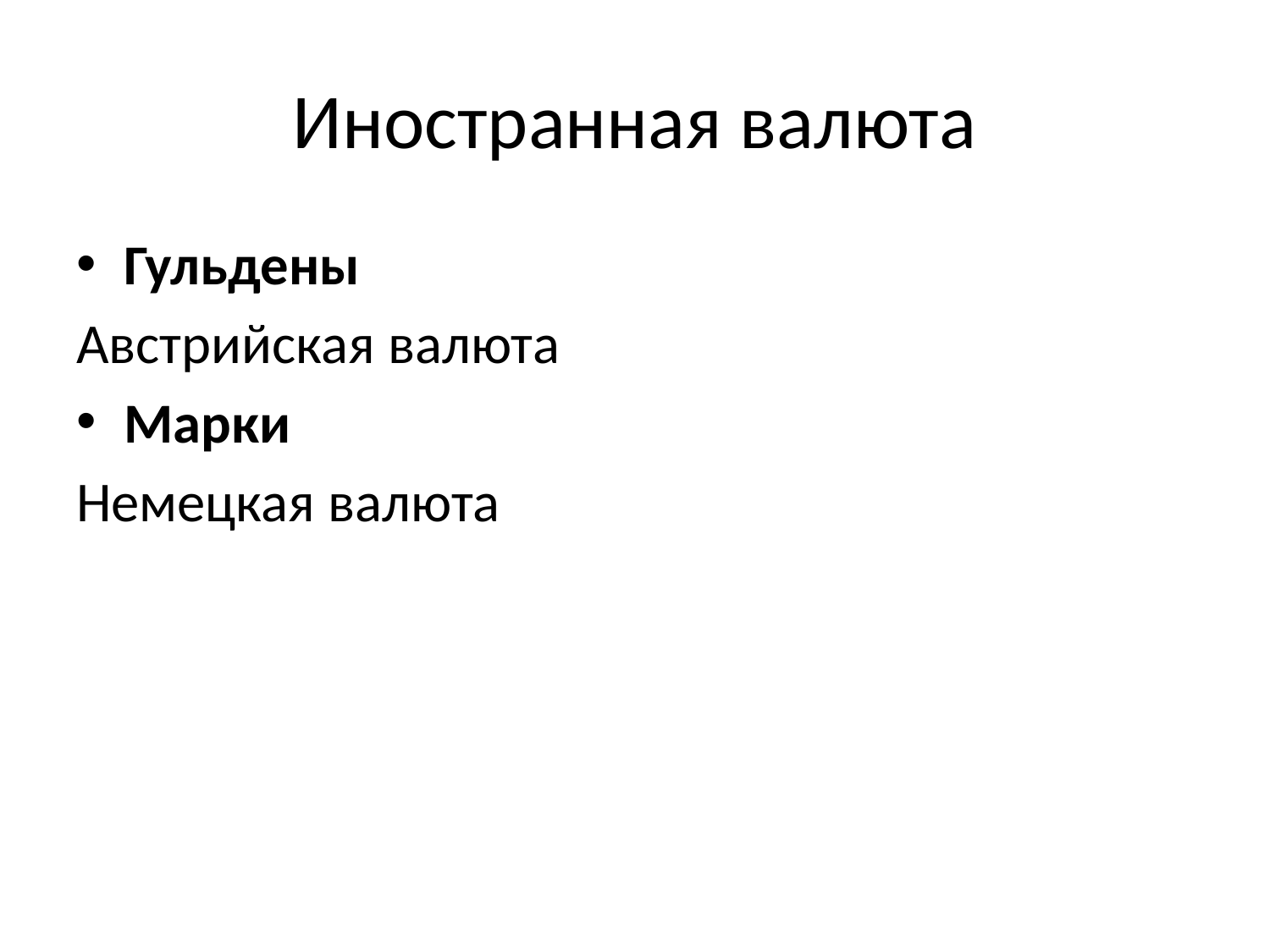

# Иностранная валюта
Гульдены
Австрийская валюта
Марки
Немецкая валюта